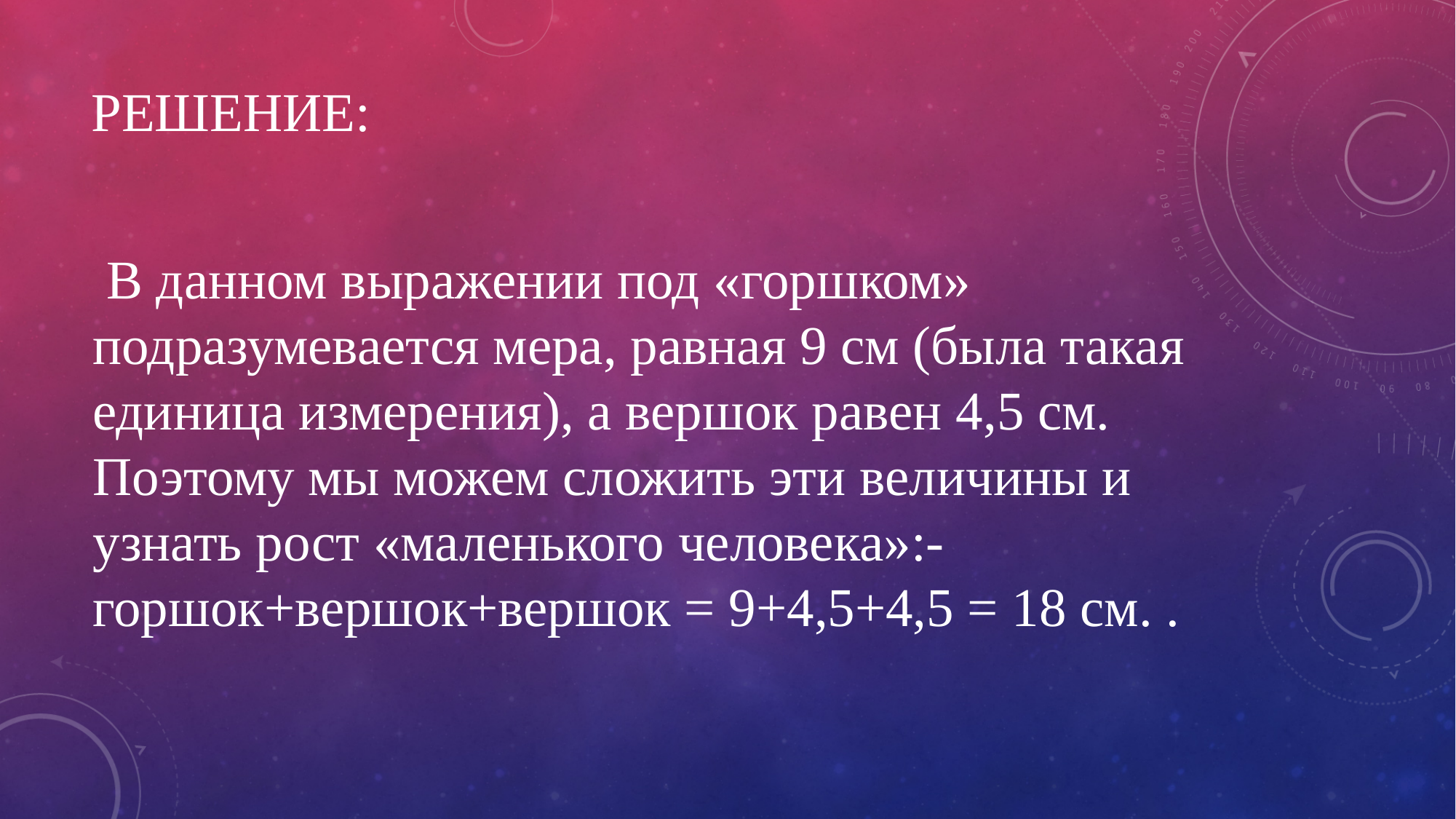

# Решение:
 В данном выражении под «горшком» подразумевается мера, равная 9 см (была такая единица измерения), а вершок равен 4,5 см. Поэтому мы можем сложить эти величины и узнать рост «маленького человека»:-  горшок+вершок+вершок = 9+4,5+4,5 = 18 см. .